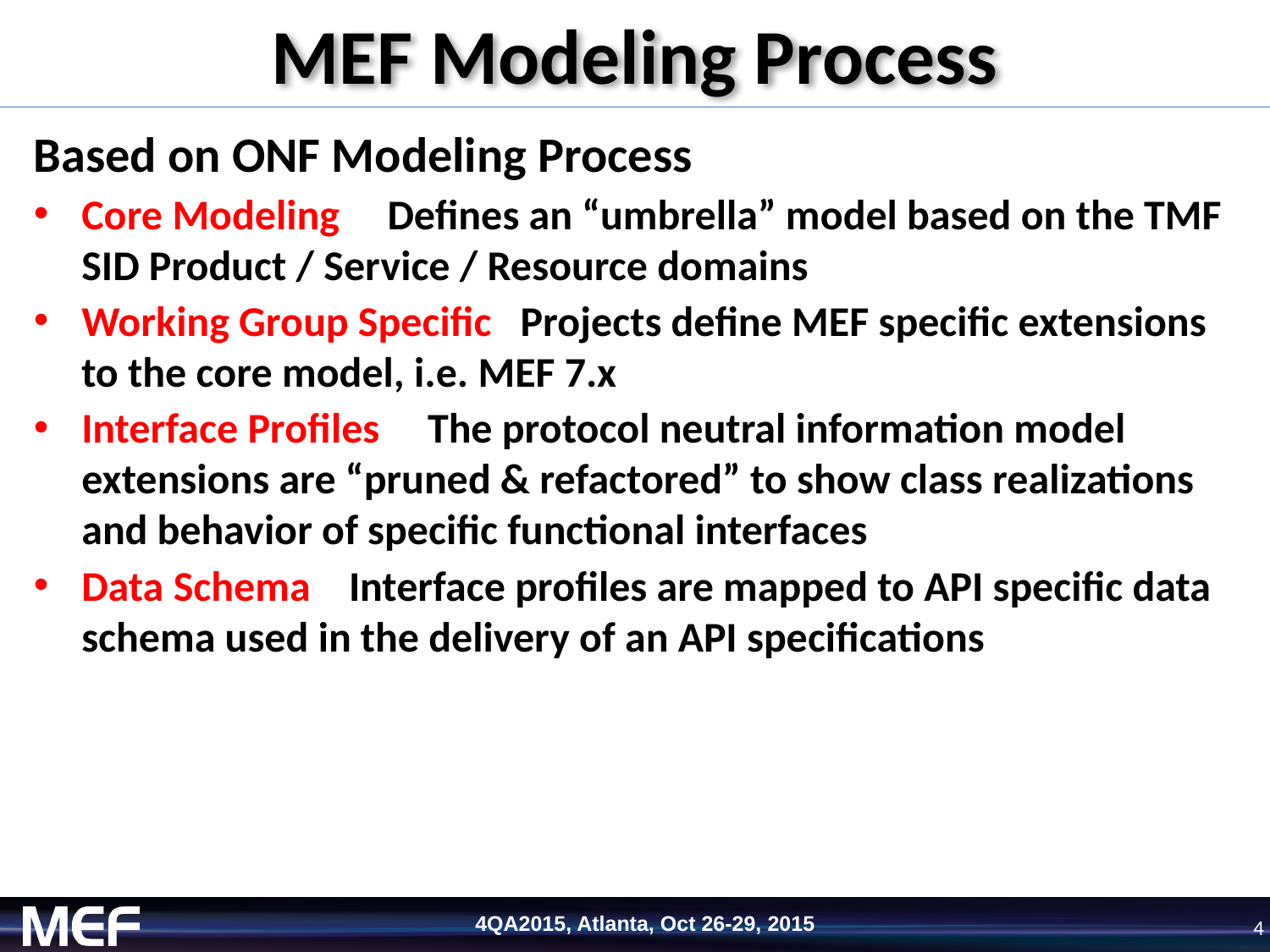

# MEF Modeling Process
Based on ONF Modeling Process
Core Modeling     Defines an “umbrella” model based on the TMF SID Product / Service / Resource domains
Working Group Specific   Projects define MEF specific extensions to the core model, i.e. MEF 7.x
Interface Profiles     The protocol neutral information model extensions are “pruned & refactored” to show class realizations and behavior of specific functional interfaces
Data Schema    Interface profiles are mapped to API specific data schema used in the delivery of an API specifications